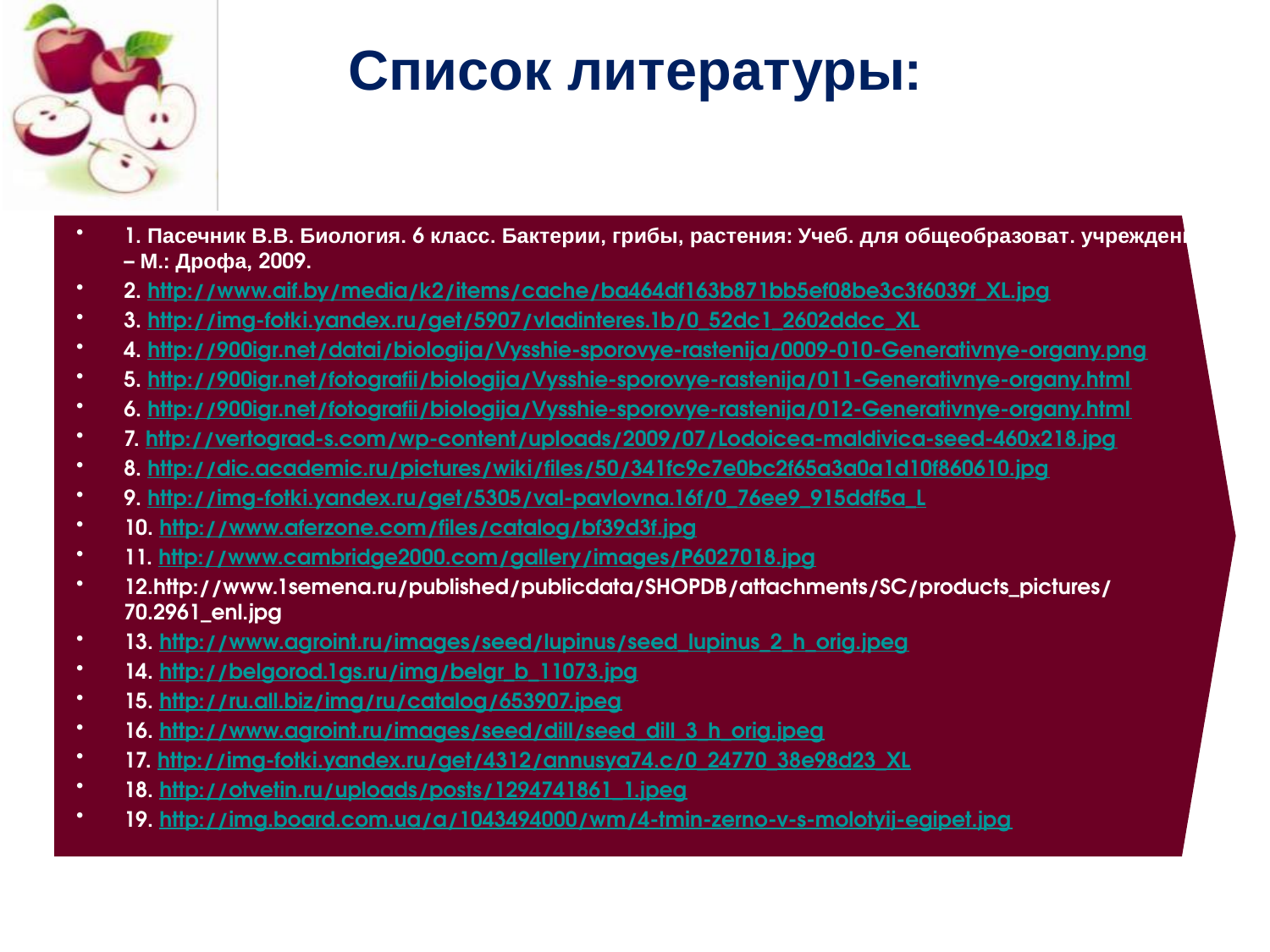

# Список литературы:
1. Пасечник В.В. Биология. 6 класс. Бактерии, грибы, растения: Учеб. для общеобразоват. учреждений. – М.: Дрофа, 2009.
2. http://www.aif.by/media/k2/items/cache/ba464df163b871bb5ef08be3c3f6039f_XL.jpg
3. http://img-fotki.yandex.ru/get/5907/vladinteres.1b/0_52dc1_2602ddcc_XL
4. http://900igr.net/datai/biologija/Vysshie-sporovye-rastenija/0009-010-Generativnye-organy.png
5. http://900igr.net/fotografii/biologija/Vysshie-sporovye-rastenija/011-Generativnye-organy.html
6. http://900igr.net/fotografii/biologija/Vysshie-sporovye-rastenija/012-Generativnye-organy.html
7. http://vertograd-s.com/wp-content/uploads/2009/07/Lodoicea-maldivica-seed-460x218.jpg
8. http://dic.academic.ru/pictures/wiki/files/50/341fc9c7e0bc2f65a3a0a1d10f860610.jpg
9. http://img-fotki.yandex.ru/get/5305/val-pavlovna.16f/0_76ee9_915ddf5a_L
10. http://www.aferzone.com/files/catalog/bf39d3f.jpg
11. http://www.cambridge2000.com/gallery/images/P6027018.jpg
12.http://www.1semena.ru/published/publicdata/SHOPDB/attachments/SC/products_pictures/70.2961_enl.jpg
13. http://www.agroint.ru/images/seed/lupinus/seed_lupinus_2_h_orig.jpeg
14. http://belgorod.1gs.ru/img/belgr_b_11073.jpg
15. http://ru.all.biz/img/ru/catalog/653907.jpeg
16. http://www.agroint.ru/images/seed/dill/seed_dill_3_h_orig.jpeg
17. http://img-fotki.yandex.ru/get/4312/annusya74.c/0_24770_38e98d23_XL
18. http://otvetin.ru/uploads/posts/1294741861_1.jpeg
19. http://img.board.com.ua/a/1043494000/wm/4-tmin-zerno-v-s-molotyij-egipet.jpg